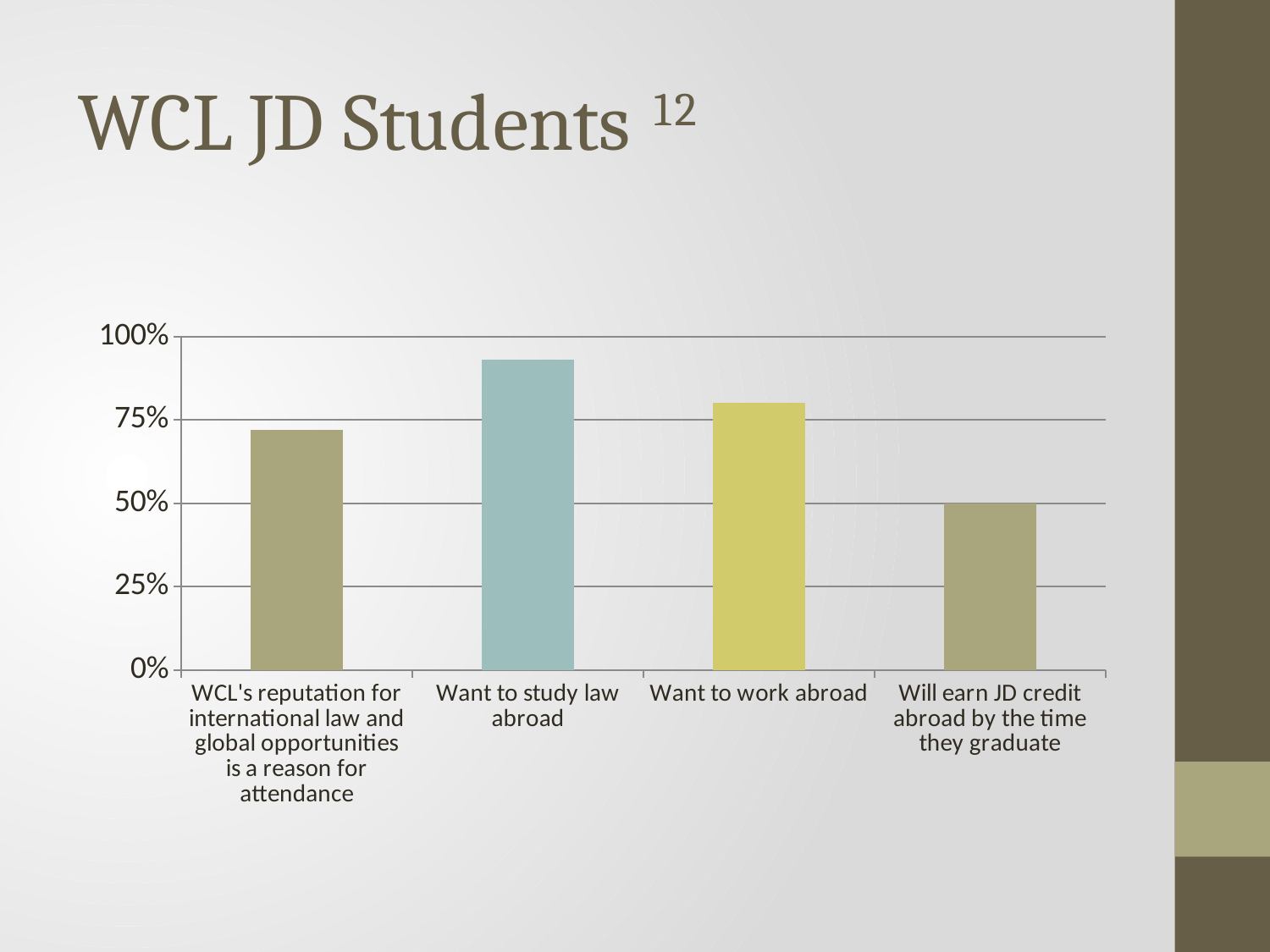

# WCL JD Students 12

### Chart

| Category | Column1 |
|---|---|
| WCL's reputation for international law and global opportunities is a reason for attendance | 0.72 |
| Want to study law abroad | 0.93 |
| Want to work abroad | 0.8 |
| Will earn JD credit abroad by the time they graduate | 0.5 |